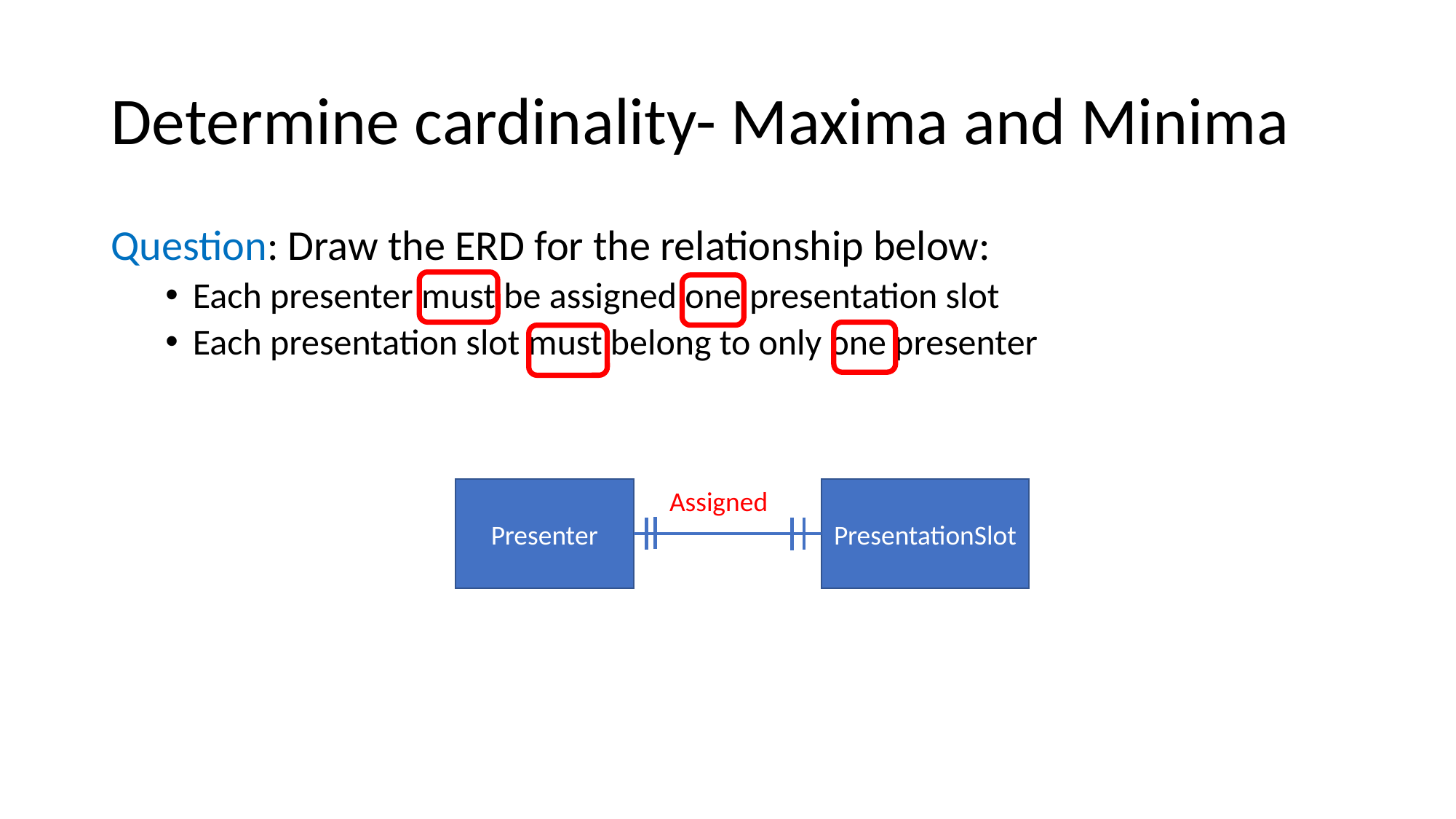

# Determine cardinality- Maxima and Minima
Question: Draw the ERD for the relationship below:
Each presenter must be assigned one presentation slot
Each presentation slot must belong to only one presenter

Presenter
Assigned
PresentationSlot